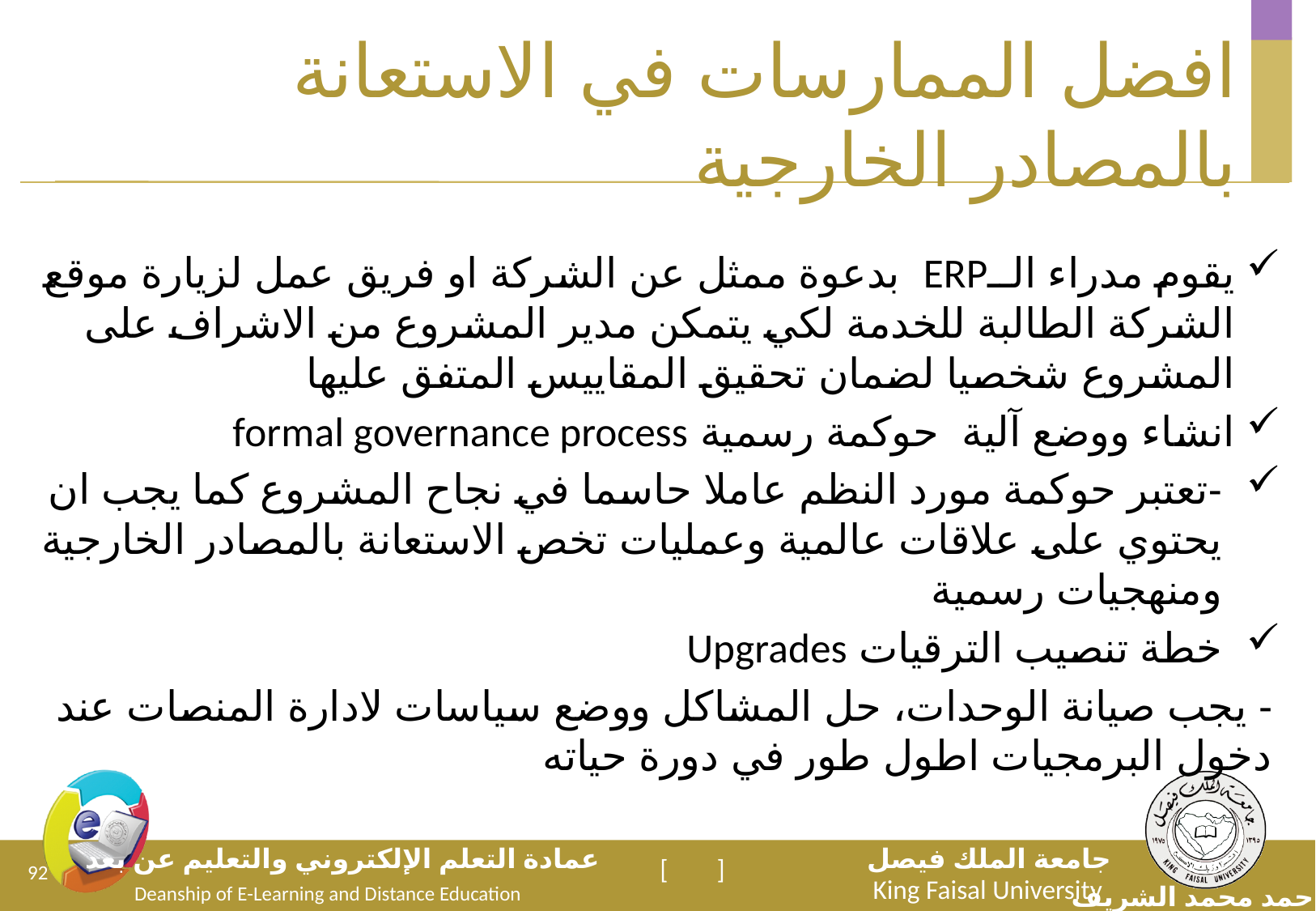

# افضل الممارسات في الاستعانة بالمصادر الخارجية

يقوم مدراء الــERP  بدعوة ممثل عن الشركة او فريق عمل لزيارة موقع الشركة الطالبة للخدمة لكي يتمكن مدير المشروع من الاشراف على المشروع شخصيا لضمان تحقيق المقاييس المتفق عليها
انشاء ووضع آلية  حوكمة رسمية formal governance process
-تعتبر حوكمة مورد النظم عاملا حاسما في نجاح المشروع كما يجب ان يحتوي على علاقات عالمية وعمليات تخص الاستعانة بالمصادر الخارجية ومنهجيات رسمية
خطة تنصيب الترقيات Upgrades
- يجب صيانة الوحدات، حل المشاكل ووضع سياسات لادارة المنصات عند دخول البرمجيات اطول طور في دورة حياته

92